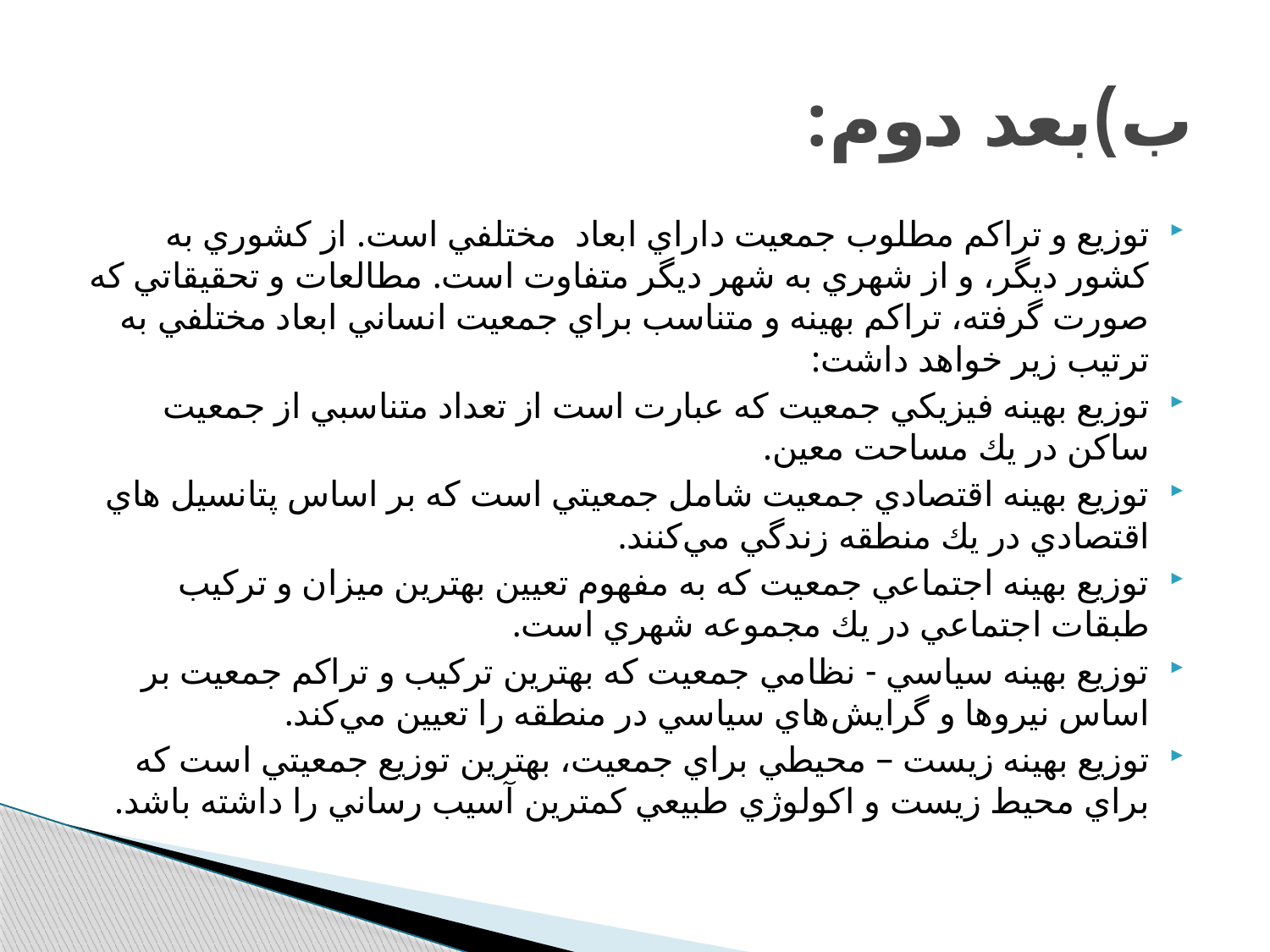

# ب)بعد دوم:
توزيع و تراكم مطلوب جمعيت داراي ابعاد  مختلفي است. از كشوري به كشور ديگر، و از شهري به شهر ديگر متفاوت است. مطالعات و تحقيقاتي كه صورت گرفته، تراكم بهينه و متناسب براي جمعيت انساني ابعاد مختلفي به ترتيب زير خواهد داشت:
توزيع بهينه فيزيكي جمعيت كه عبارت است از تعداد متناسبي از جمعيت ساكن در يك مساحت معين‌.
توزيع بهينه اقتصادي جمعيت شامل جمعيتي است كه بر اساس پتانسيل هاي اقتصادي در يك منطقه زندگي مي‌كنند‌.
توزيع بهينه اجتماعي جمعيت كه به مفهوم تعيين بهترين ميزان و تركيب طبقات اجتماعي در يك مجموعه شهري است.
توزيع بهينه سياسي - نظامي جمعيت كه بهترين تركيب و تراكم جمعيت بر اساس نيروها و گرايش‌هاي سياسي در منطقه را تعيين مي‌كند.
توزيع بهينه زيست – محيطي براي جمعيت، بهترين توزيع جمعيتي است كه براي محيط زيست و اكولوژي طبيعي كمترين آسيب رساني را داشته باشد.